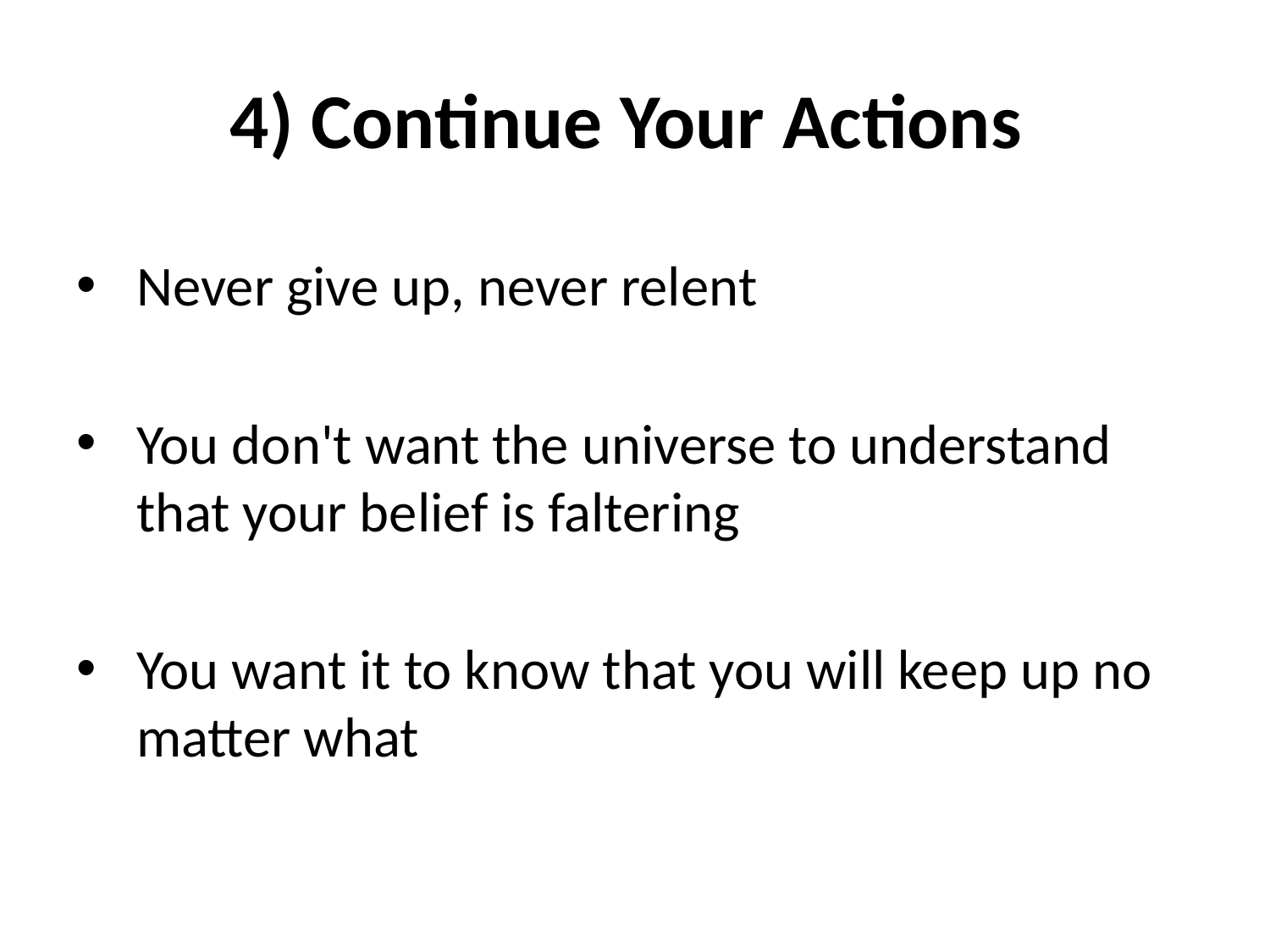

# 4) Continue Your Actions
 Never give up, never relent

 You don't want the universe to understand
 that your belief is faltering

 You want it to know that you will keep up no
 matter what